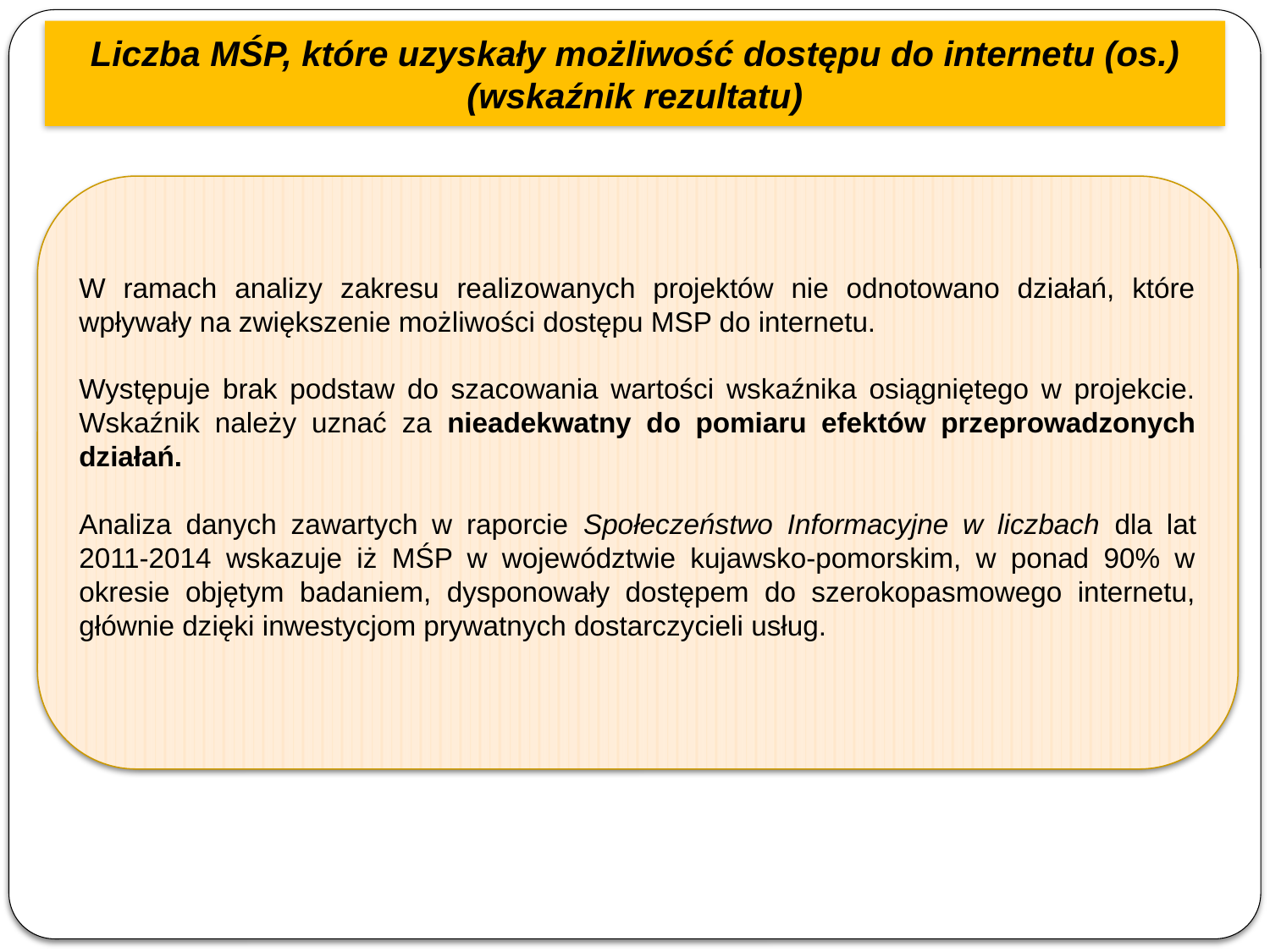

Liczba MŚP, które uzyskały możliwość dostępu do internetu (os.) (wskaźnik rezultatu)
W ramach analizy zakresu realizowanych projektów nie odnotowano działań, które wpływały na zwiększenie możliwości dostępu MSP do internetu.

Występuje brak podstaw do szacowania wartości wskaźnika osiągniętego w projekcie. Wskaźnik należy uznać za nieadekwatny do pomiaru efektów przeprowadzonych działań.

Analiza danych zawartych w raporcie Społeczeństwo Informacyjne w liczbach dla lat 2011-2014 wskazuje iż MŚP w województwie kujawsko-pomorskim, w ponad 90% w okresie objętym badaniem, dysponowały dostępem do szerokopasmowego internetu, głównie dzięki inwestycjom prywatnych dostarczycieli usług.